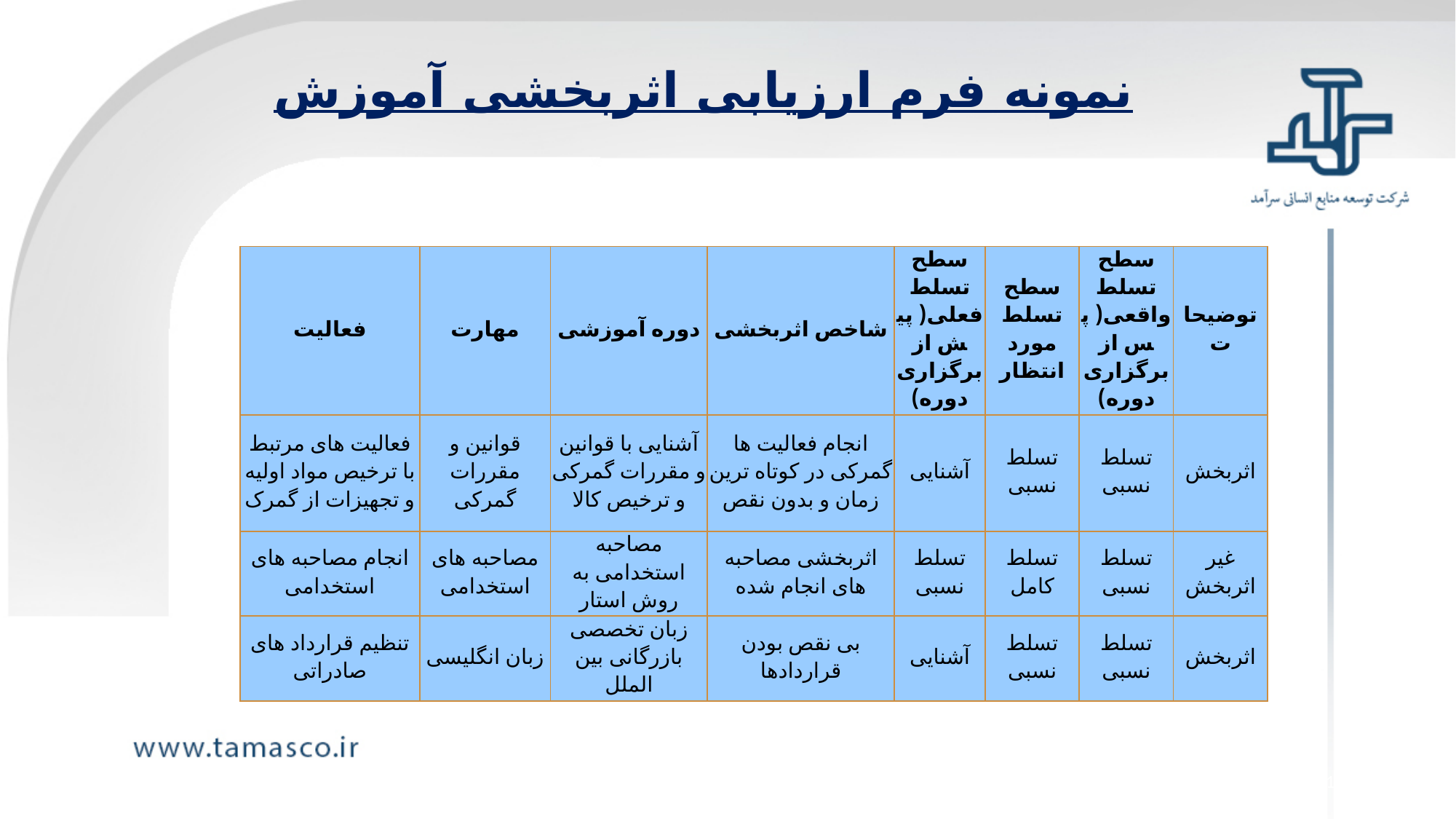

نمونه فرم ارزیابی اثربخشی آموزش
| فعالیت | مهارت | دوره آموزشی | شاخص اثربخشی | سطح تسلط فعلی( پیش از برگزاری دوره) | سطح تسلط مورد انتظار | سطح تسلط واقعی( پس از برگزاری دوره) | توضیحات |
| --- | --- | --- | --- | --- | --- | --- | --- |
| فعالیت های مرتبط با ترخیص مواد اولیه و تجهیزات از گمرک | قوانین و مقررات گمرکی | آشنایی با قوانین و مقررات گمرکی و ترخیص کالا | انجام فعالیت ها گمرکی در کوتاه ترین زمان و بدون نقص | آشنایی | تسلط نسبی | تسلط نسبی | اثربخش |
| انجام مصاحبه های استخدامی | مصاحبه های استخدامی | مصاحبه استخدامی به روش استار | اثربخشی مصاحبه های انجام شده | تسلط نسبی | تسلط کامل | تسلط نسبی | غیر اثربخش |
| تنظیم قرارداد های صادراتی | زبان انگلیسی | زبان تخصصی بازرگانی بین الملل | بی نقص بودن قراردادها | آشنایی | تسلط نسبی | تسلط نسبی | اثربخش |
15